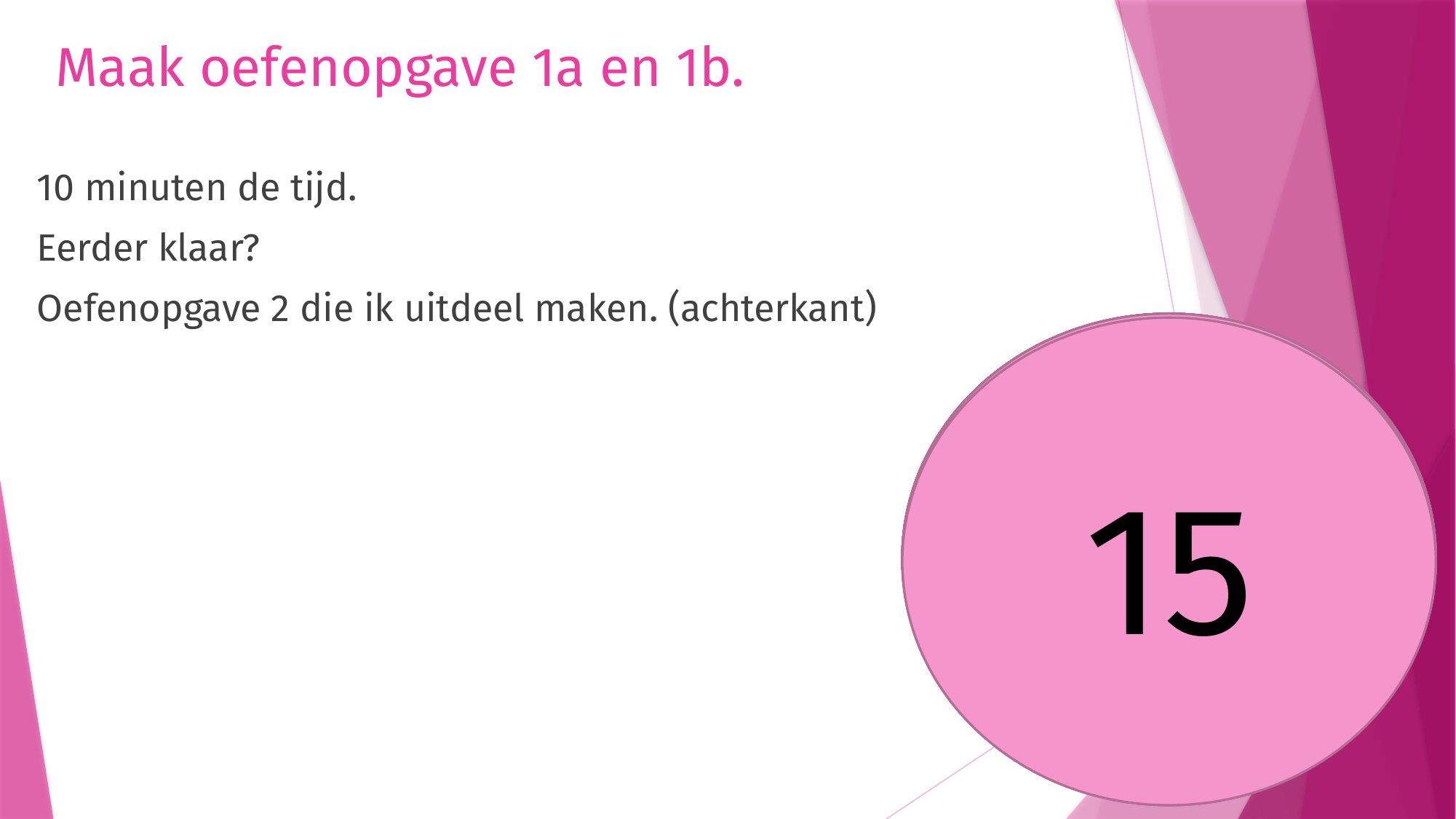

# Maak oefenopgave 1a en 1b.
10 minuten de tijd.
Eerder klaar?
Oefenopgave 2 die ik uitdeel maken. (achterkant)

13
9
10
8
5
6
7
4
3
1
2
12
15
14
11